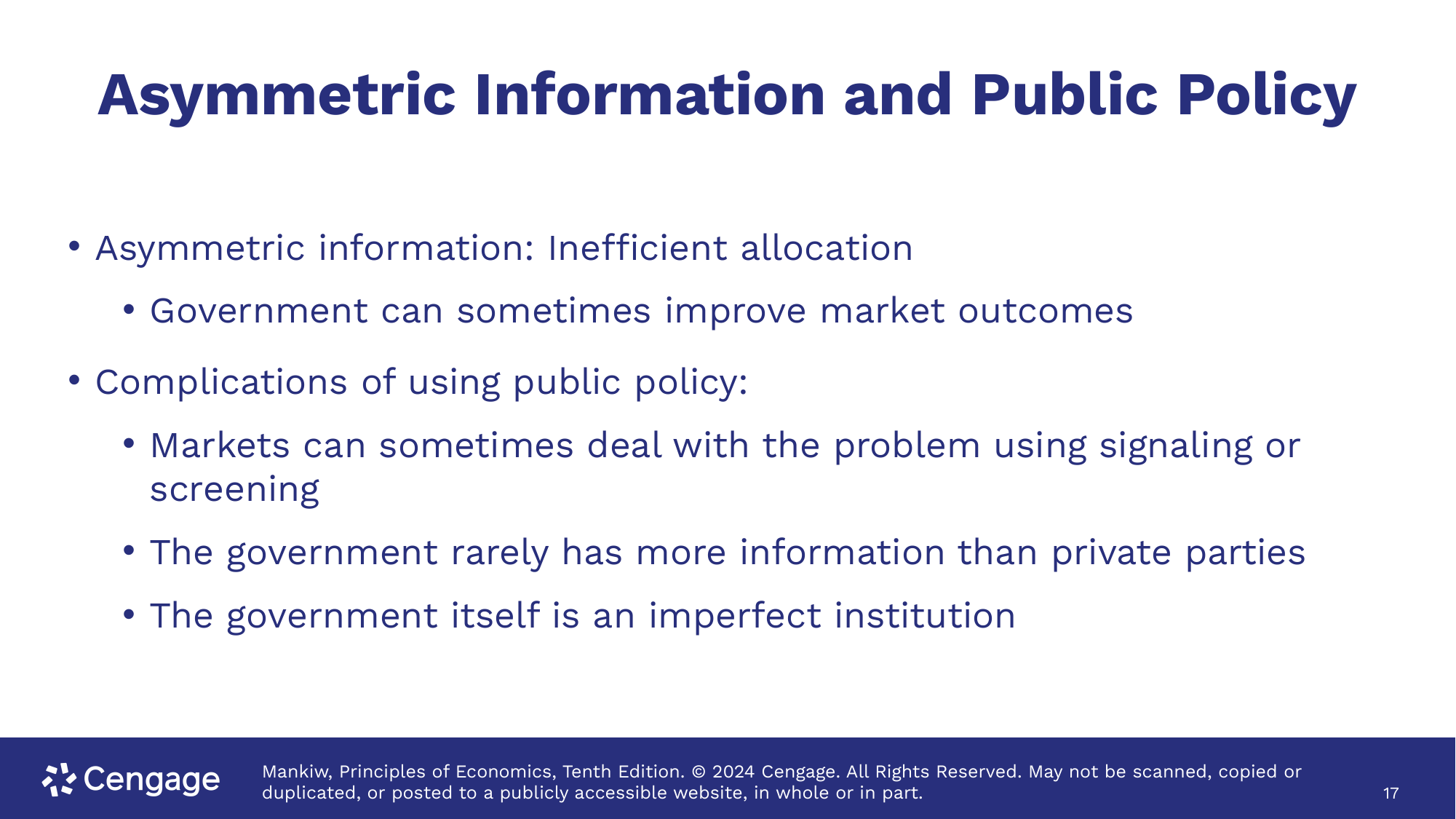

# Asymmetric Information and Public Policy
Asymmetric information: Inefficient allocation
Government can sometimes improve market outcomes
Complications of using public policy:
Markets can sometimes deal with the problem using signaling or screening
The government rarely has more information than private parties
The government itself is an imperfect institution